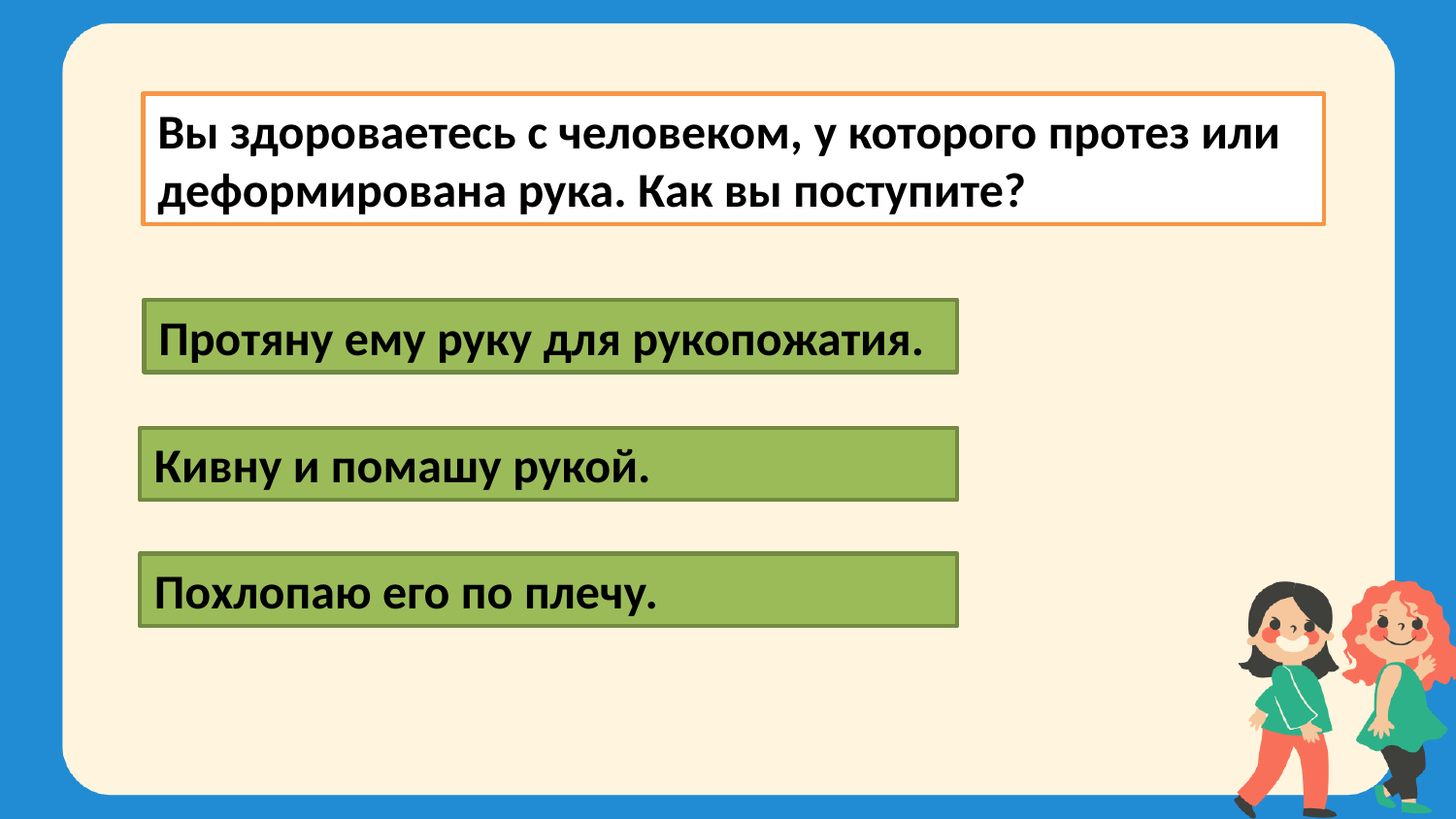

Вы здороваетесь с человеком, у которого протез или деформирована рука. Как вы поступите?
Протяну ему руку для рукопожатия.
Кивну и помашу рукой.
Похлопаю его по плечу.